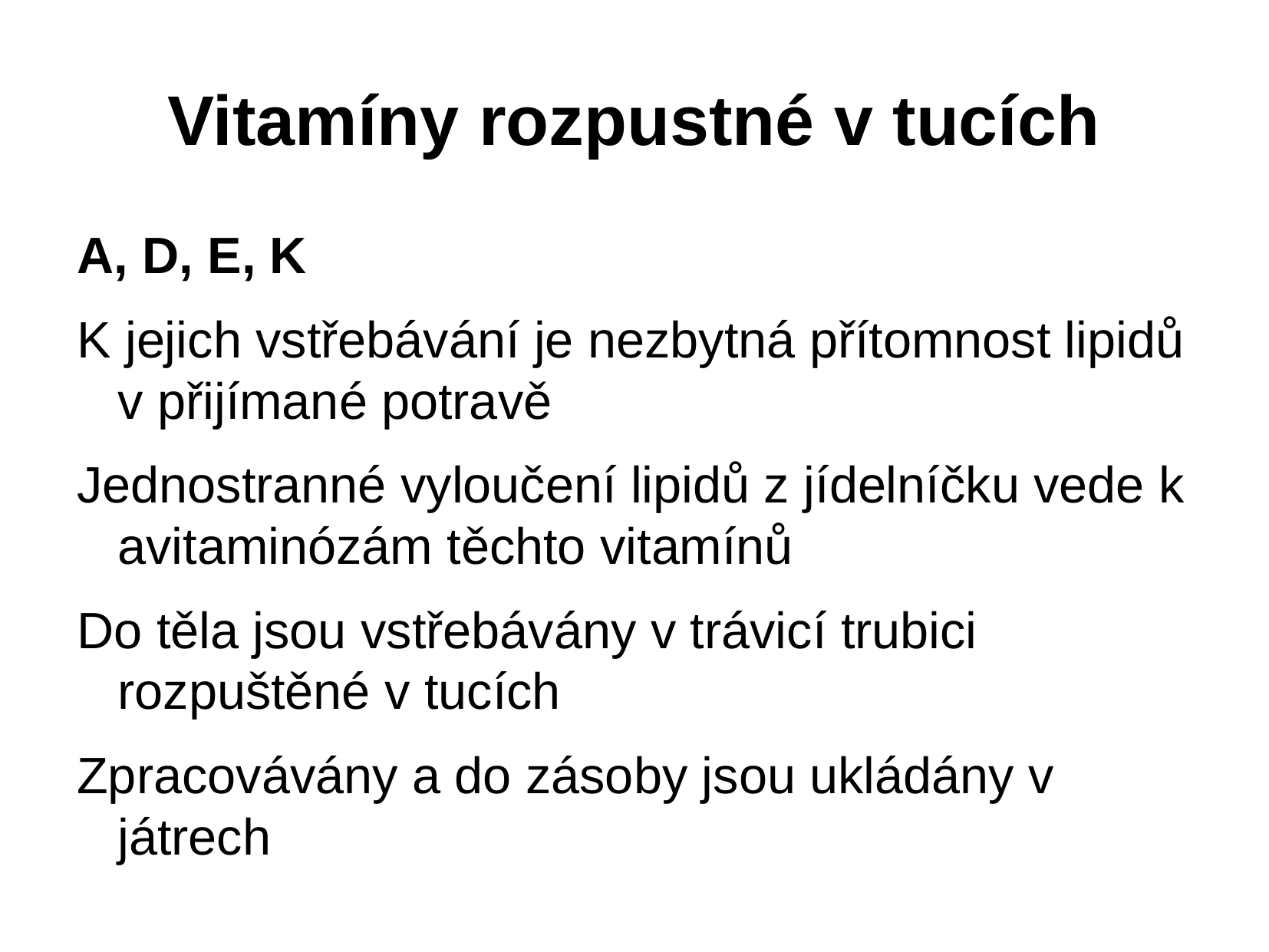

Vitamíny rozpustné v tucích
A, D, E, K
K jejich vstřebávání je nezbytná přítomnost lipidů v přijímané potravě
Jednostranné vyloučení lipidů z jídelníčku vede k avitaminózám těchto vitamínů
Do těla jsou vstřebávány v trávicí trubici rozpuštěné v tucích
Zpracovávány a do zásoby jsou ukládány v játrech